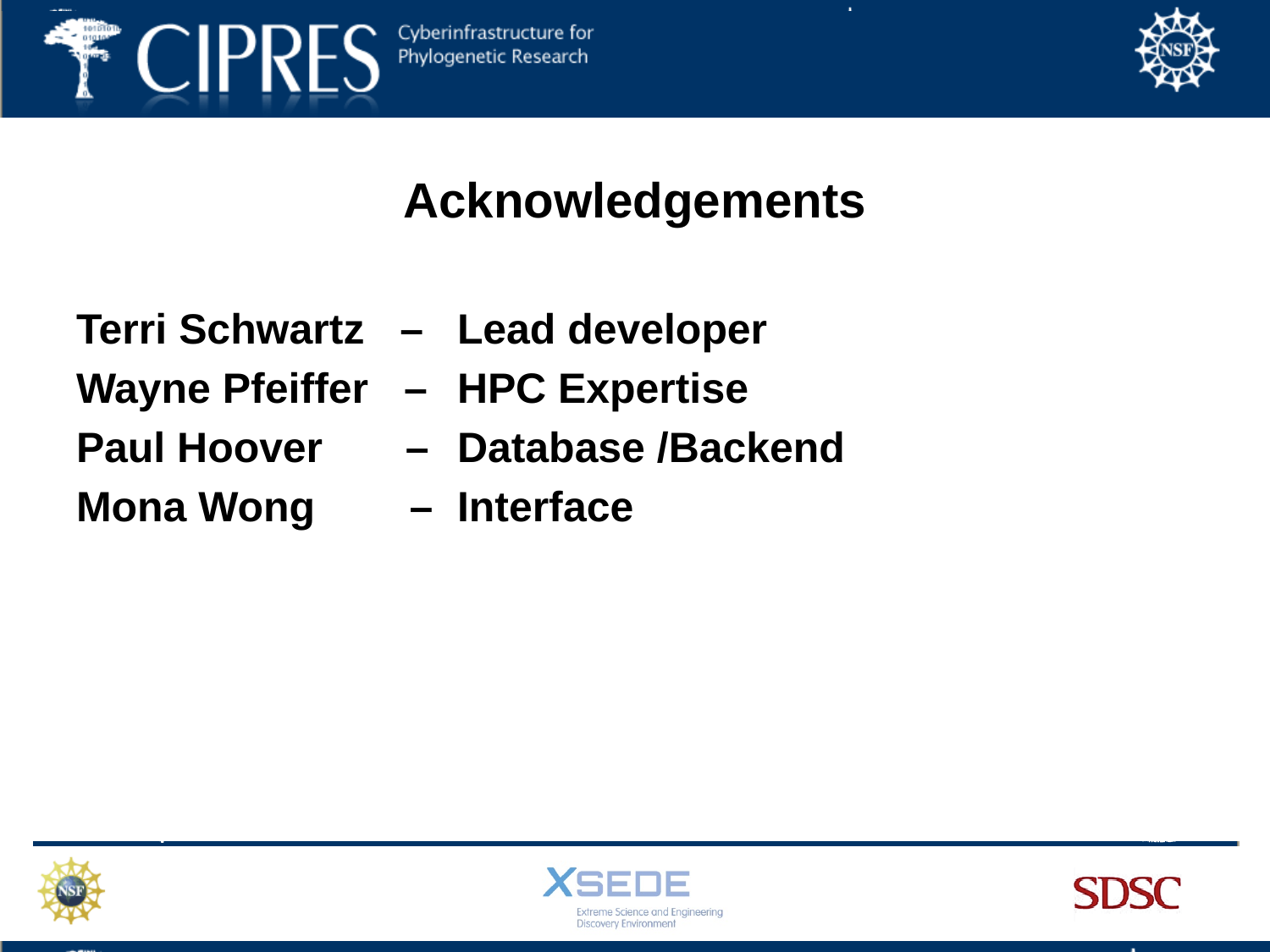

# Acknowledgements
Terri Schwartz   – 	Lead developer
Wayne Pfeiffer   – 	HPC Expertise
Paul Hoover       – 	Database /Backend
Mona Wong        – 	Interface